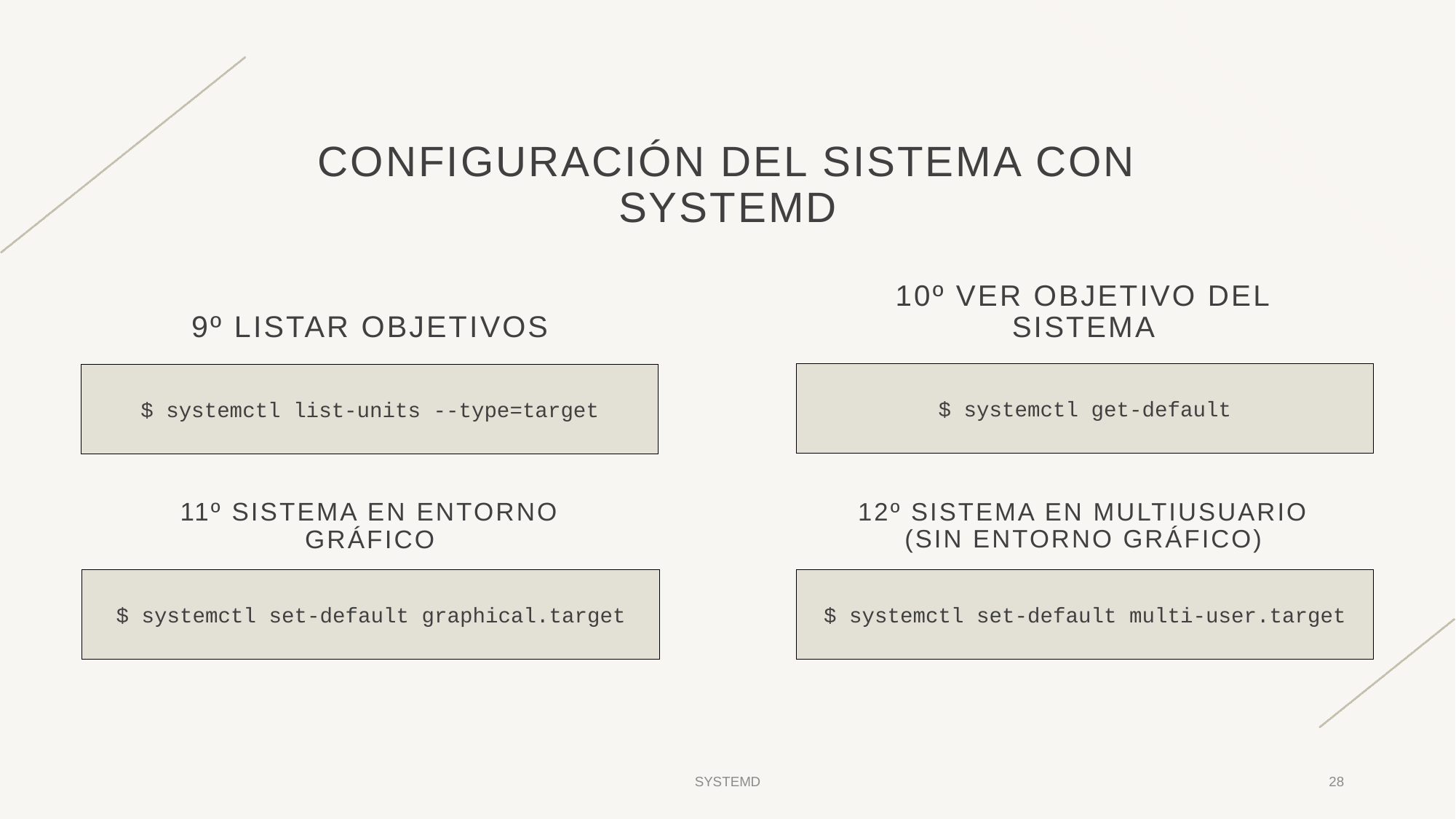

# Configuración del sistema con systemd
10º VER OBJETIVO DEL SISTEMA
9º LISTAR OBJETIVOS
$ systemctl get-default
$ systemctl list-units --type=target
11º SISTEMA EN ENTORNO GRÁFICO
12º SISTEMA EN MULTIUSUARIO (SIN ENTORNO GRÁFICO)
$ systemctl set-default graphical.target
$ systemctl set-default multi-user.target
SYSTEMD
28